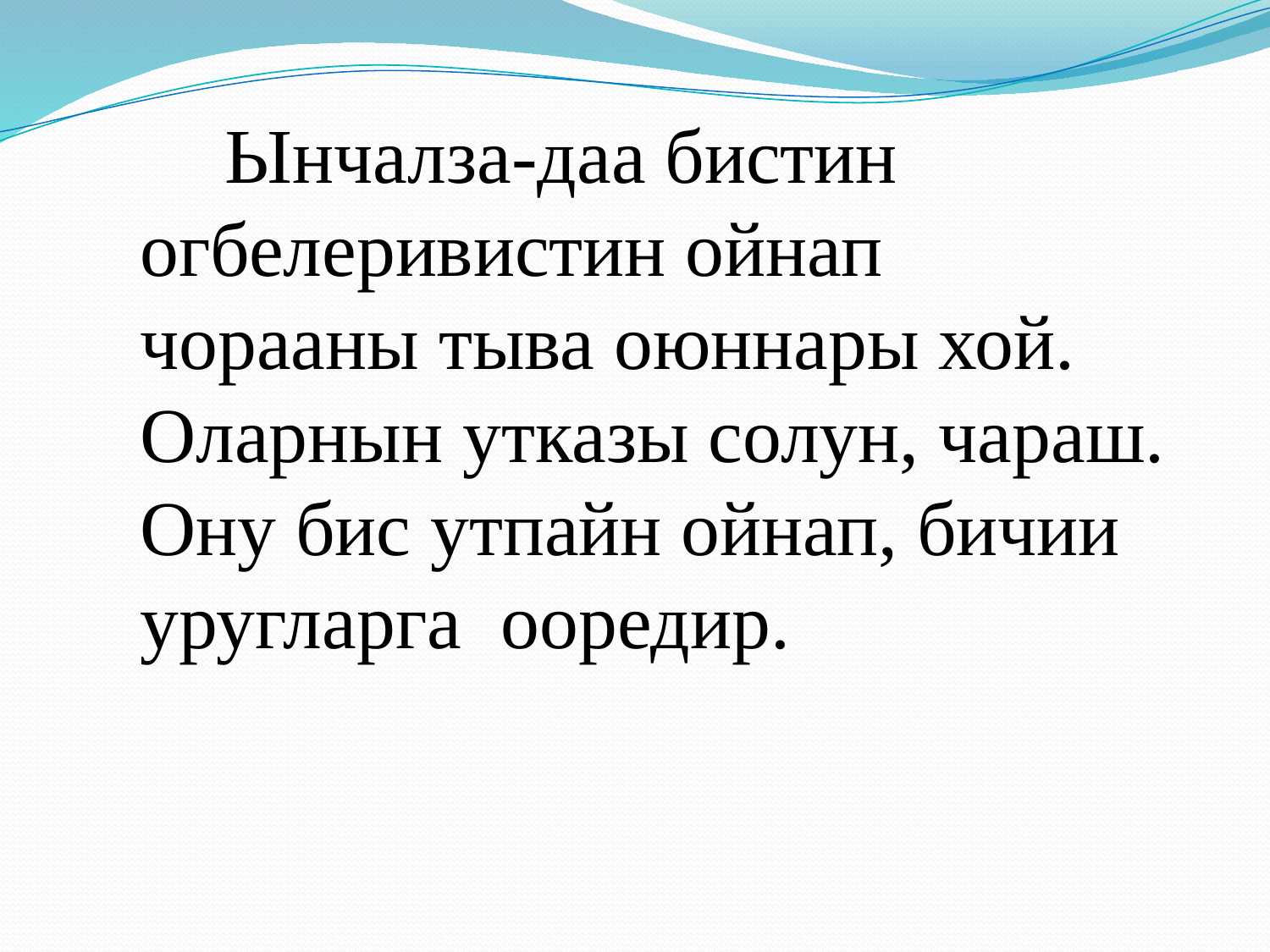

Ынчалза-даа бистин огбелеривистин ойнап чорааны тыва оюннары хой. Оларнын утказы солун, чараш. Ону бис утпайн ойнап, бичии уругларга  ооредир.